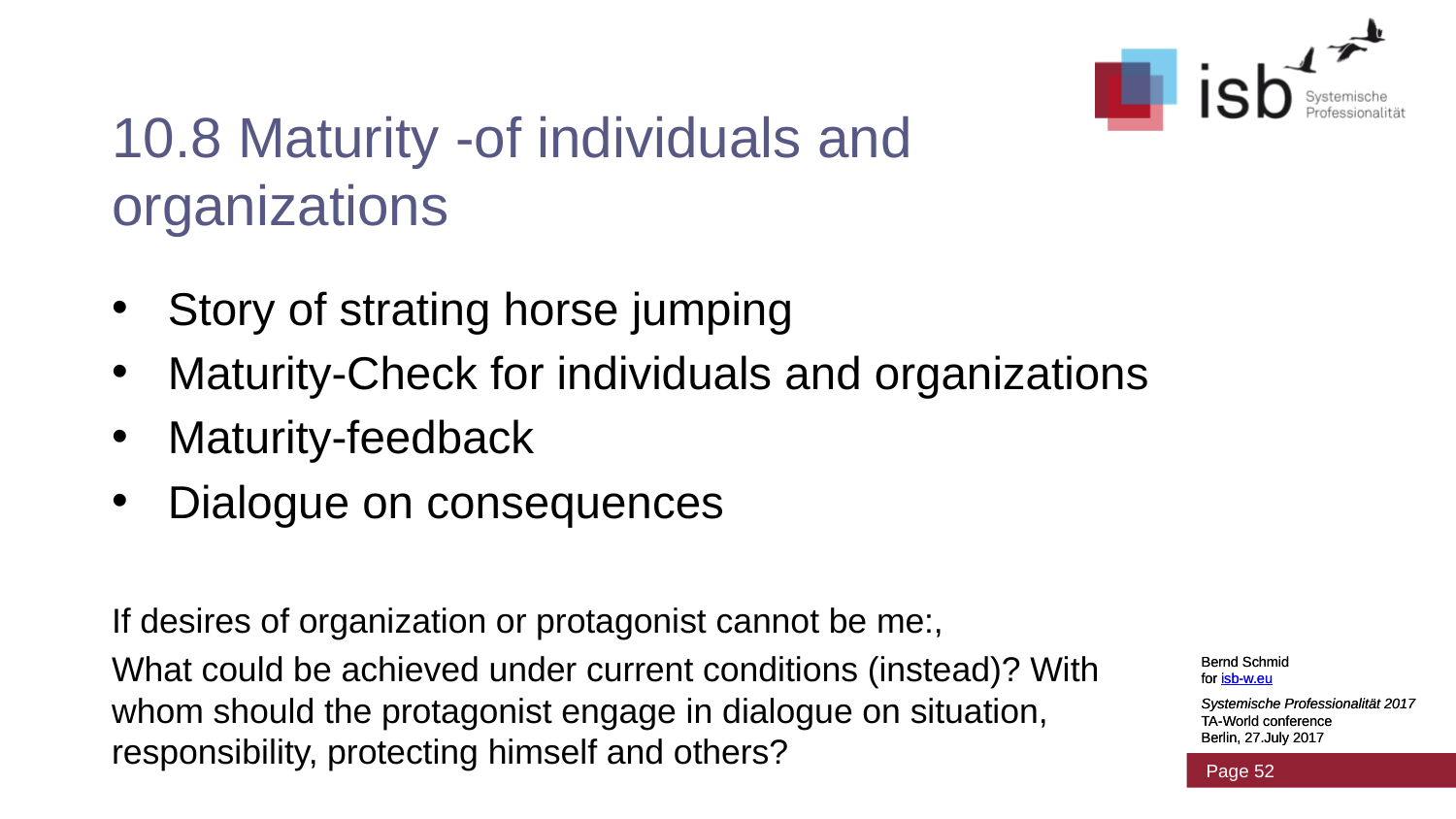

# 10.8 Maturity -of individuals and organizations

Story of strating horse jumping
Maturity-Check for individuals and organizations
Maturity-feedback
Dialogue on consequences

If desires of organization or protagonist cannot be me:,
What could be achieved under current conditions (instead)? With whom should the protagonist engage in dialogue on situation, responsibility, protecting himself and others?

Bernd Schmid
for isb-w.eu
Systemische Professionalität 2017
TA-World conference
Berlin, 27.July 2017
 Page 52